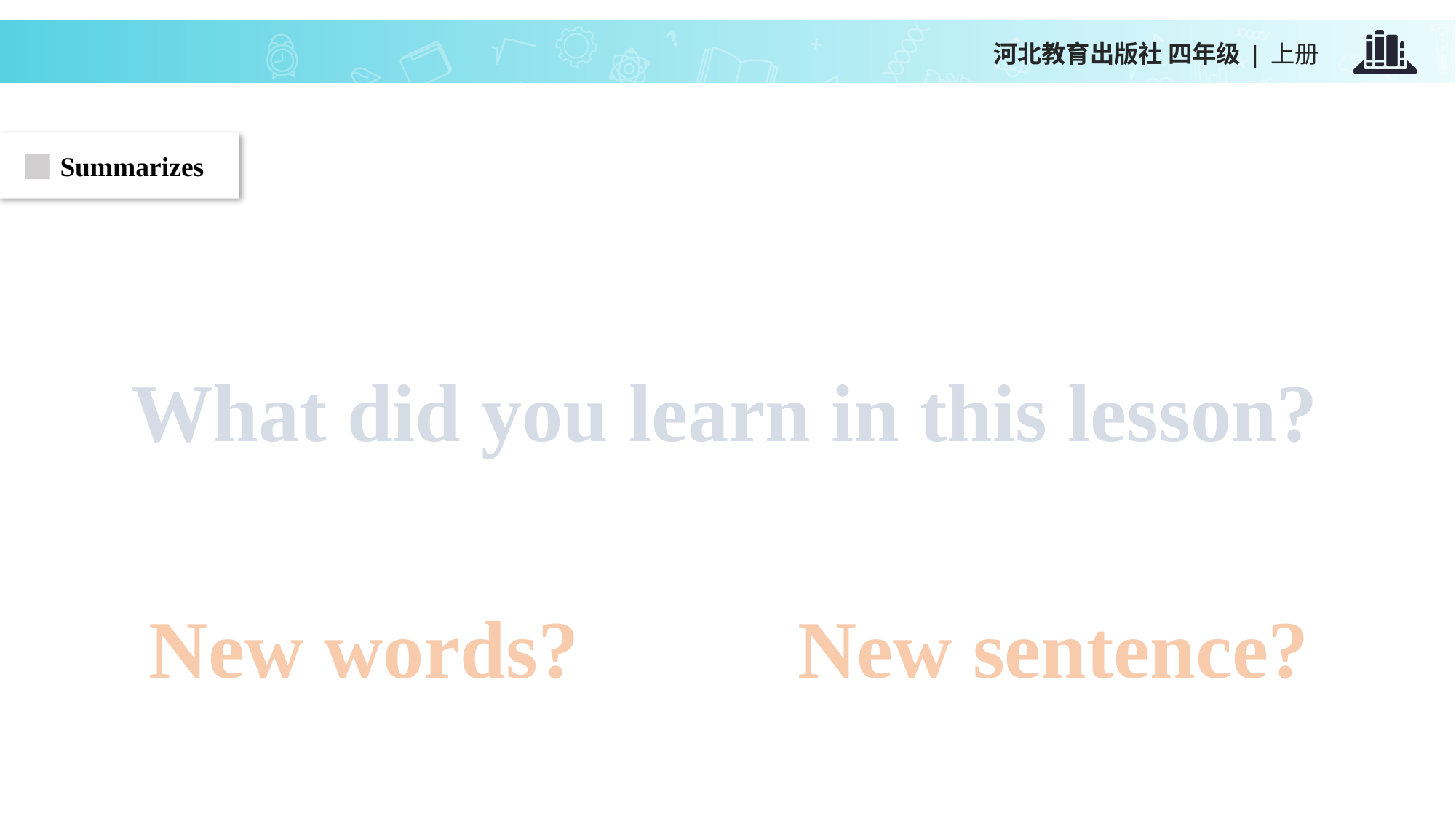

Summarizes

What did you learn in this lesson?
New words?
New sentence?